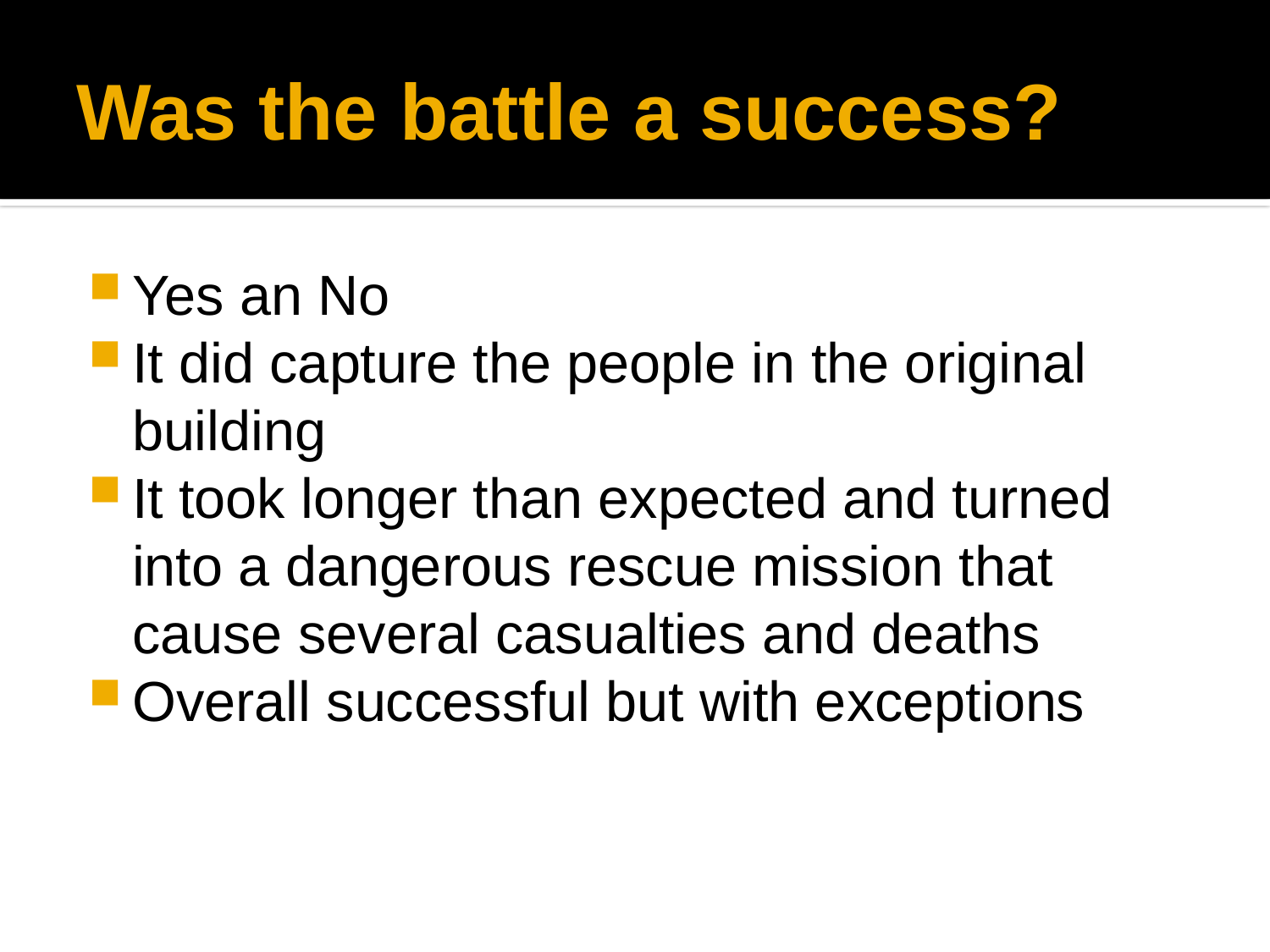

# Was the battle a success?
Yes an No
It did capture the people in the original building
It took longer than expected and turned into a dangerous rescue mission that cause several casualties and deaths
Overall successful but with exceptions